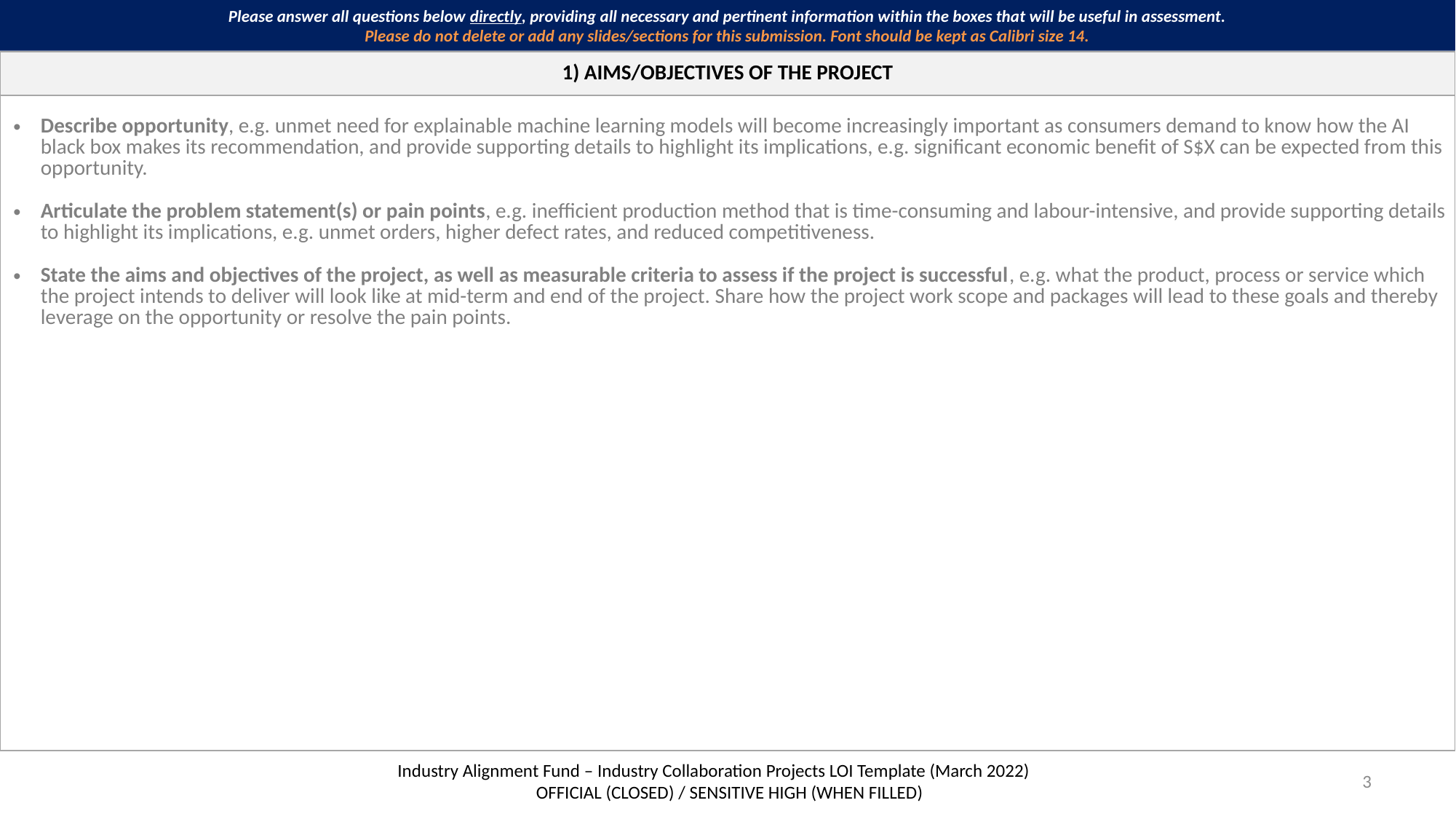

Please answer all questions below directly, providing all necessary and pertinent information within the boxes that will be useful in assessment.
Please do not delete or add any slides/sections for this submission. Font should be kept as Calibri size 14.
| 1) AIMS/OBJECTIVES OF THE PROJECT |
| --- |
| Describe opportunity, e.g. unmet need for explainable machine learning models will become increasingly important as consumers demand to know how the AI black box makes its recommendation, and provide supporting details to highlight its implications, e.g. significant economic benefit of S$X can be expected from this opportunity. Articulate the problem statement(s) or pain points, e.g. inefficient production method that is time-consuming and labour-intensive, and provide supporting details to highlight its implications, e.g. unmet orders, higher defect rates, and reduced competitiveness. State the aims and objectives of the project, as well as measurable criteria to assess if the project is successful, e.g. what the product, process or service which the project intends to deliver will look like at mid-term and end of the project. Share how the project work scope and packages will lead to these goals and thereby leverage on the opportunity or resolve the pain points. |
3
Industry Alignment Fund – Industry Collaboration Projects LOI Template (March 2022)
 OFFICIAL (CLOSED) / SENSITIVE HIGH (WHEN FILLED)